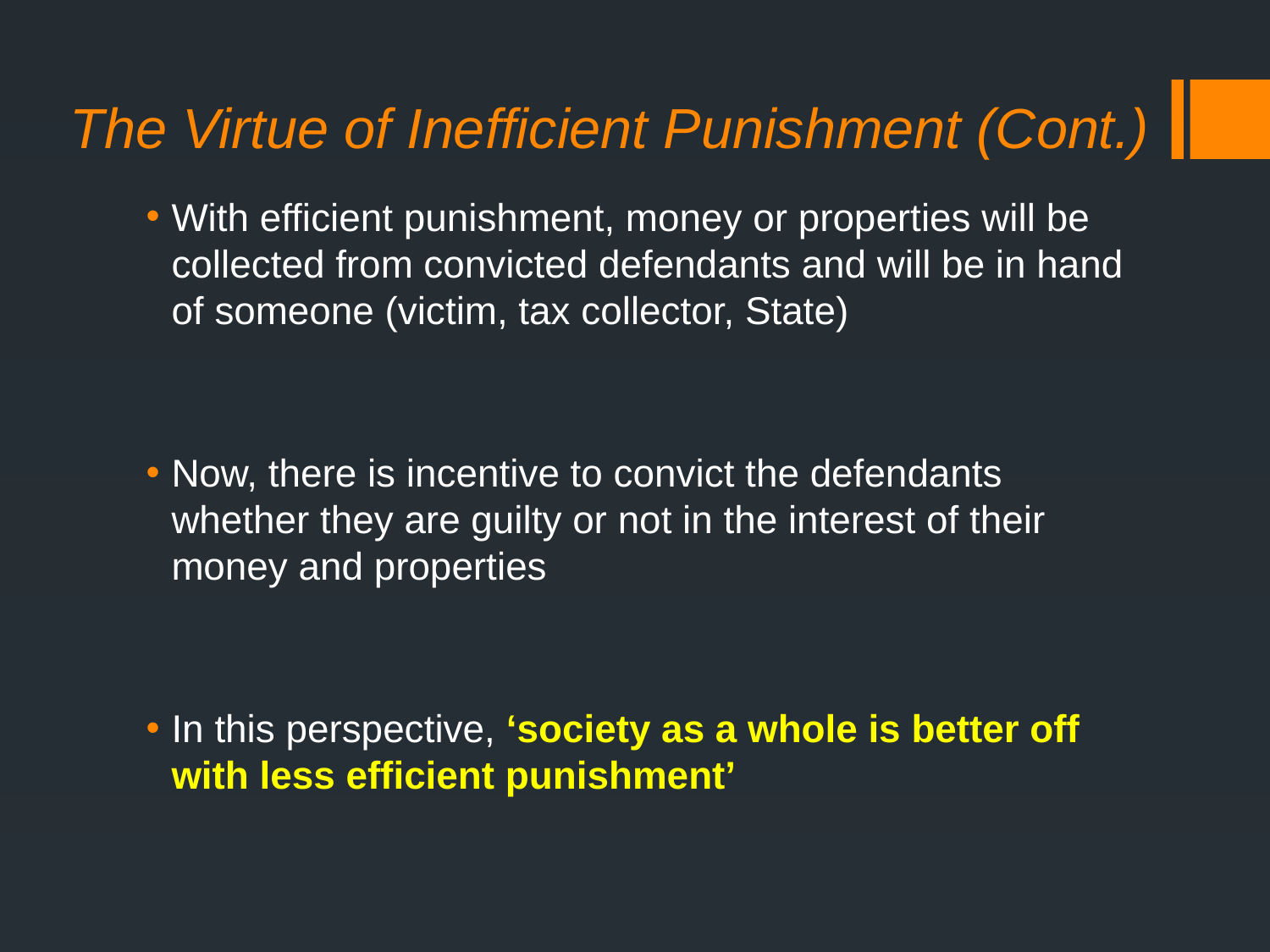

# The Virtue of Inefficient Punishment (Cont.)
With efficient punishment, money or properties will be collected from convicted defendants and will be in hand of someone (victim, tax collector, State)

Now, there is incentive to convict the defendants whether they are guilty or not in the interest of their money and properties

In this perspective, ‘society as a whole is better off with less efficient punishment’